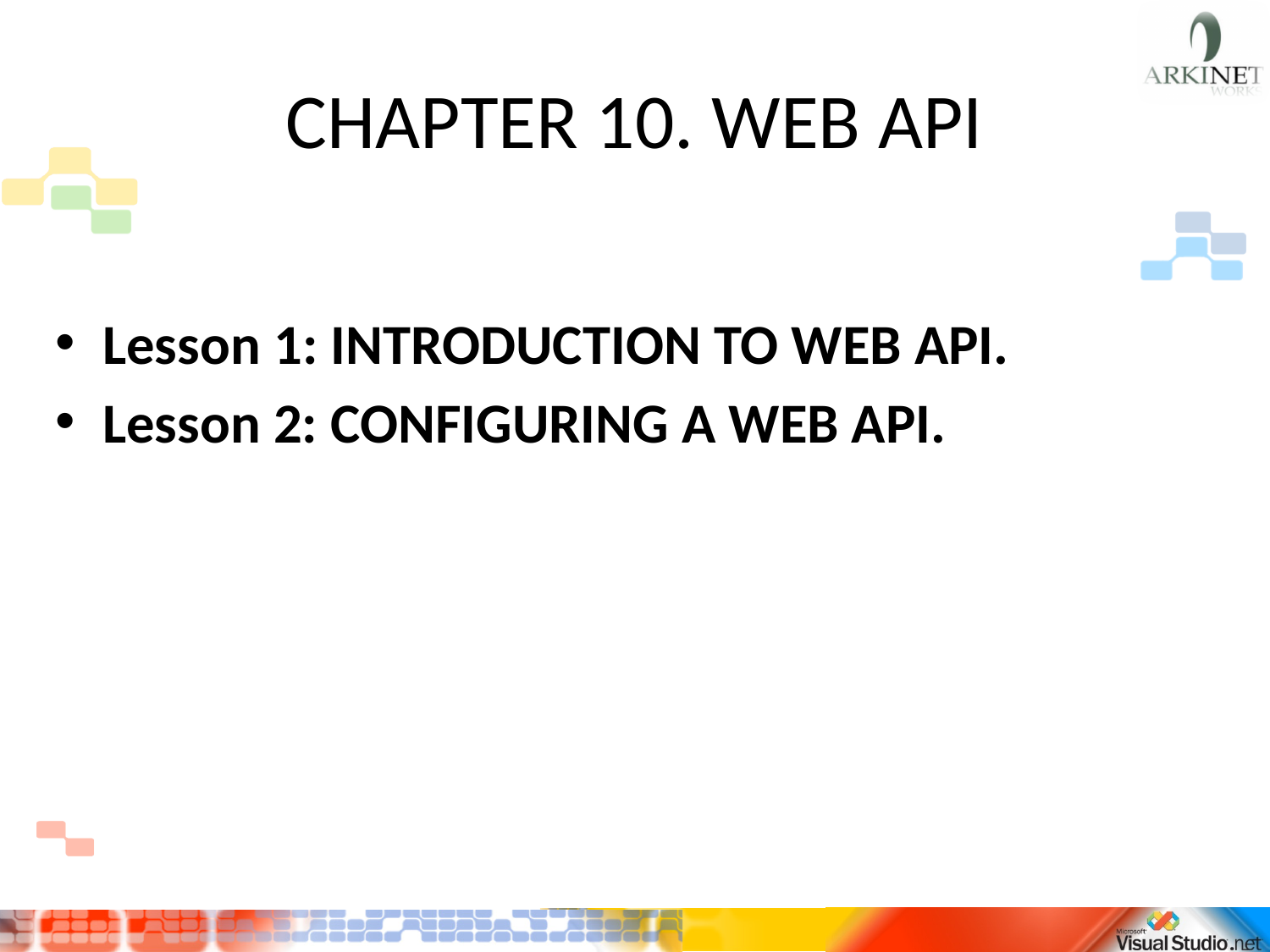

# CHAPTER 10. WEB API

Lesson 1: INTRODUCTION TO WEB API.
Lesson 2: CONFIGURING A WEB API.